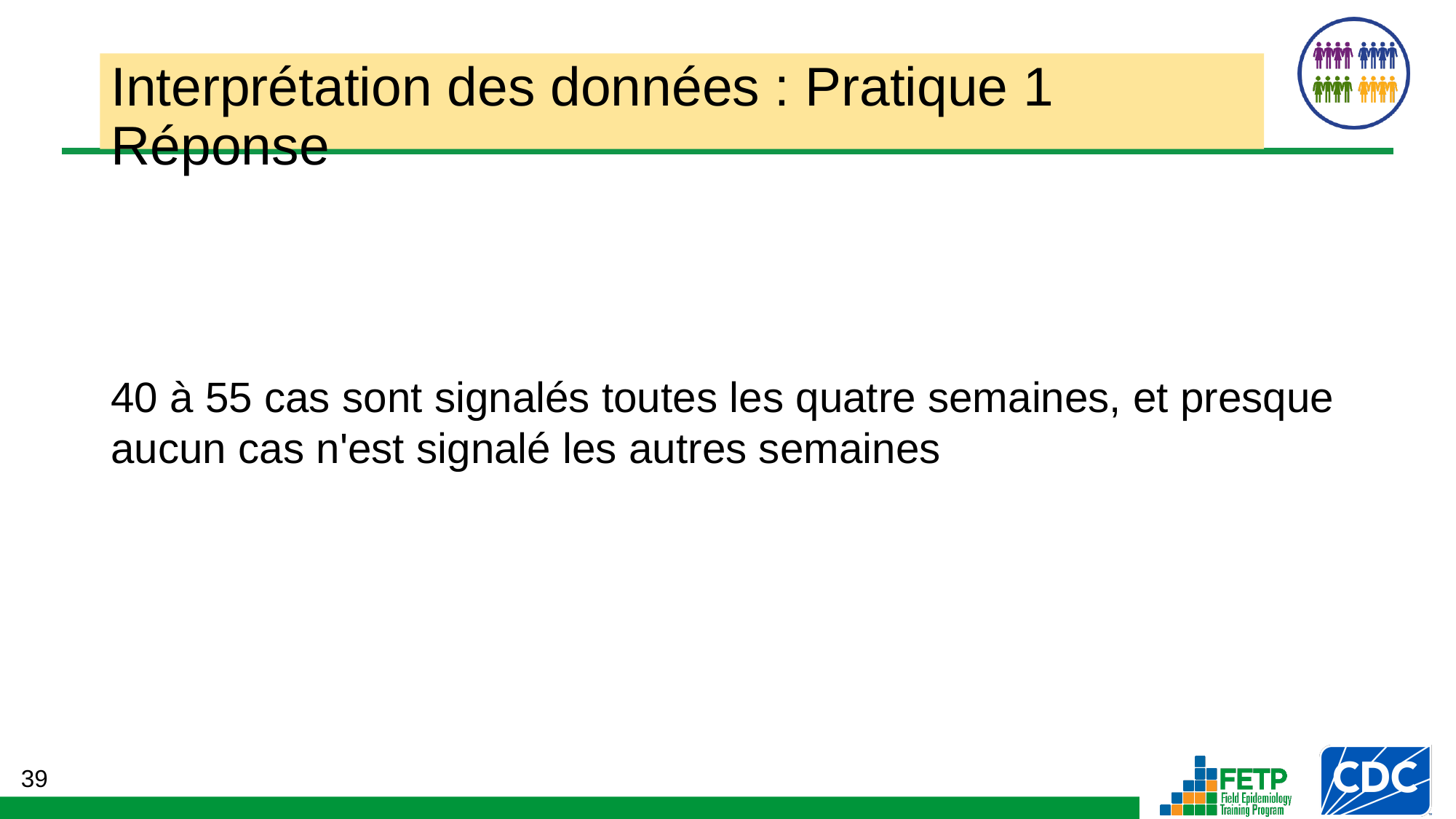

# Interprétation des données : Pratique 1 Réponse
40 à 55 cas sont signalés toutes les quatre semaines, et presque aucun cas n'est signalé les autres semaines